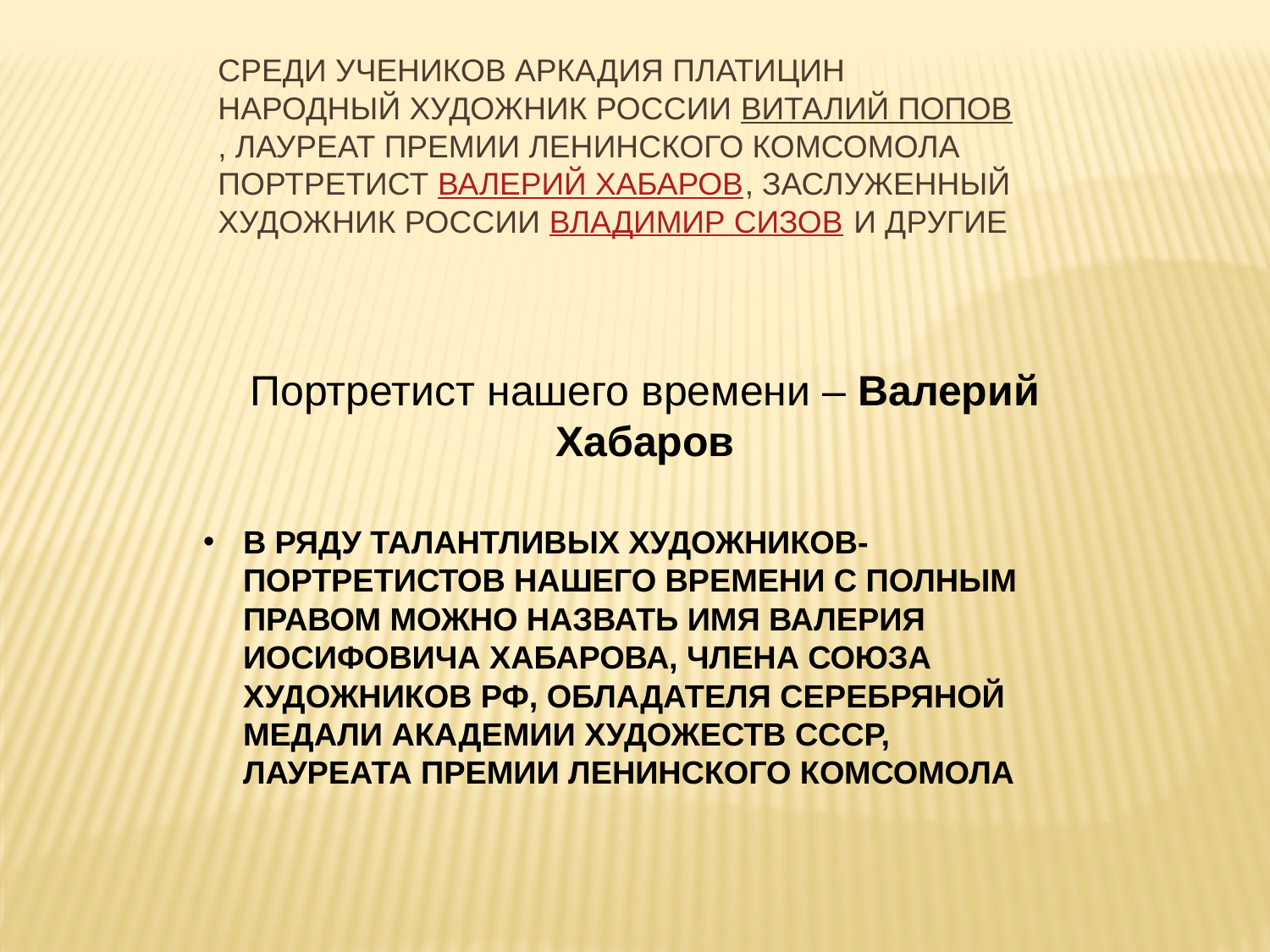

Среди учеников Аркадия Платицин народный художник России Виталий Попов, лауреат премии Ленинского комсомола портретист Валерий Хабаров, заслуженный художник России Владимир Сизов и другие
Портретист нашего времени – Валерий Хабаров
В РЯДУ ТАЛАНТЛИВЫХ ХУДОЖНИКОВ-ПОРТРЕТИСТОВ НАШЕГО ВРЕМЕНИ С ПОЛНЫМ ПРАВОМ МОЖНО НАЗВАТЬ ИМЯ ВАЛЕРИЯ ИОСИФОВИЧА ХАБАРОВА, ЧЛЕНА СОЮЗА ХУДОЖНИКОВ РФ, ОБЛАДАТЕЛЯ СЕРЕБРЯНОЙ МЕДАЛИ АКАДЕМИИ ХУДОЖЕСТВ СССР, ЛАУРЕАТА ПРЕМИИ ЛЕНИНСКОГО КОМСОМОЛА